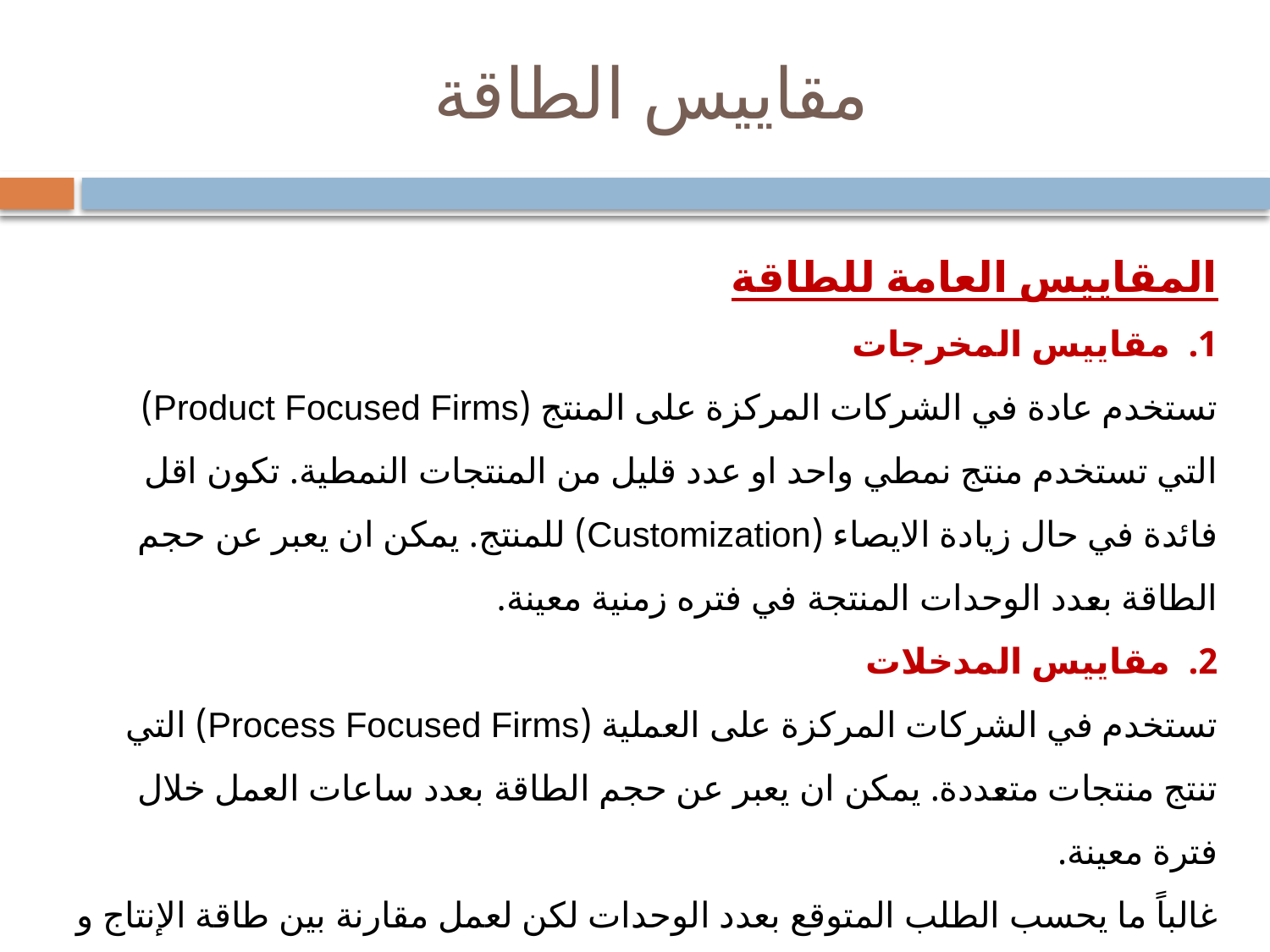

# مقاييس الطاقة

المقاييس العامة للطاقة
1.  مقاييس المخرجات
تستخدم عادة في الشركات المركزة على المنتج (Product Focused Firms) التي تستخدم منتج نمطي واحد او عدد قليل من المنتجات النمطية. تكون اقل فائدة في حال زيادة الايصاء (Customization) للمنتج. يمكن ان يعبر عن حجم الطاقة بعدد الوحدات المنتجة في فتره زمنية معينة.
2.  مقاييس المدخلات
تستخدم في الشركات المركزة على العملية (Process Focused Firms) التي تنتج منتجات متعددة. يمكن ان يعبر عن حجم الطاقة بعدد ساعات العمل خلال فترة معينة.
غالباً ما يحسب الطلب المتوقع بعدد الوحدات لكن لعمل مقارنة بين طاقة الإنتاج و الطلب المتوقع يجب حساب الطلب المتوقع بنفس مقاييس حساب طاقة الإنتاج.